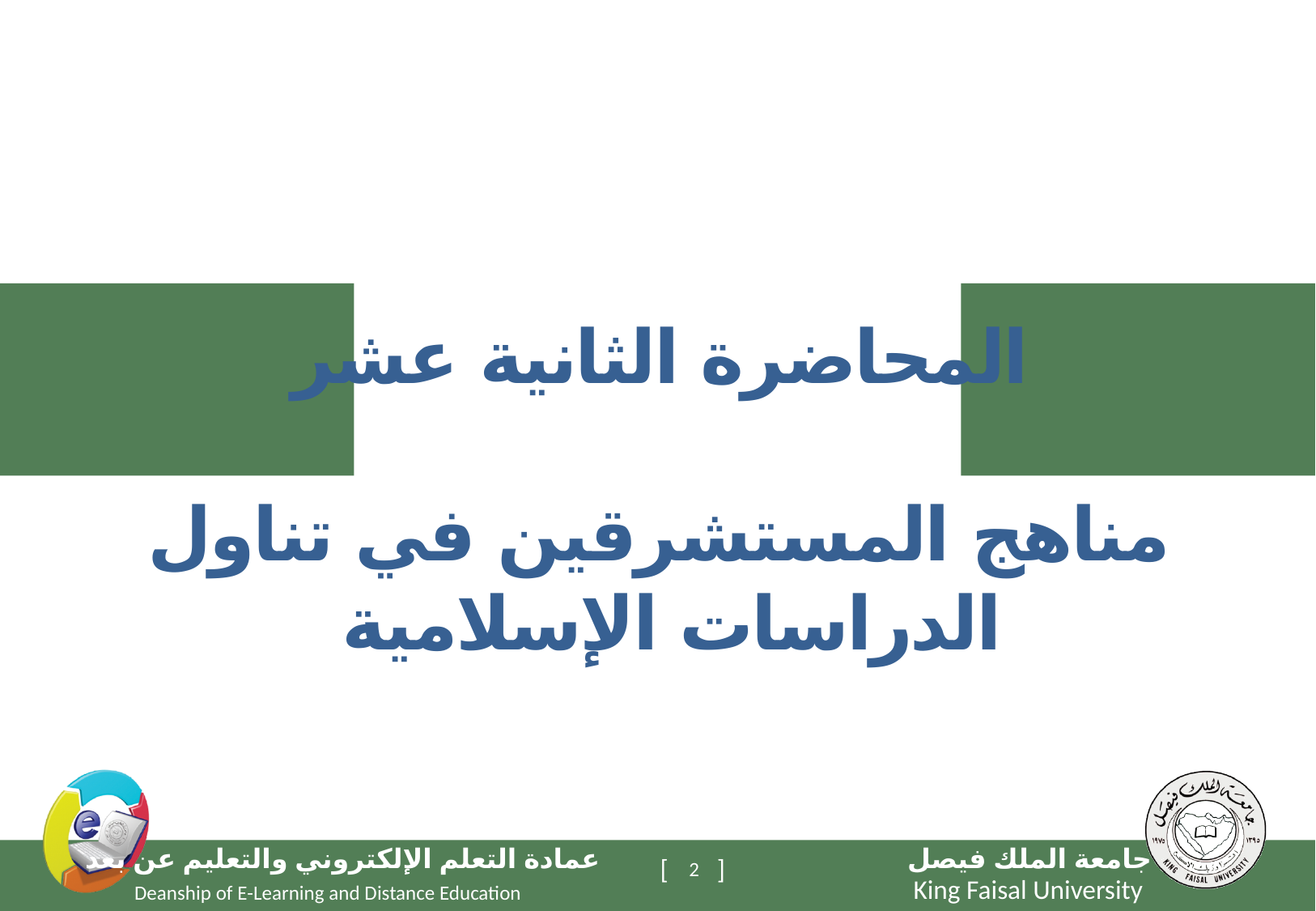

# المحاضرة الثانية عشر مناهج المستشرقين في تناول الدراسات الإسلامية
2